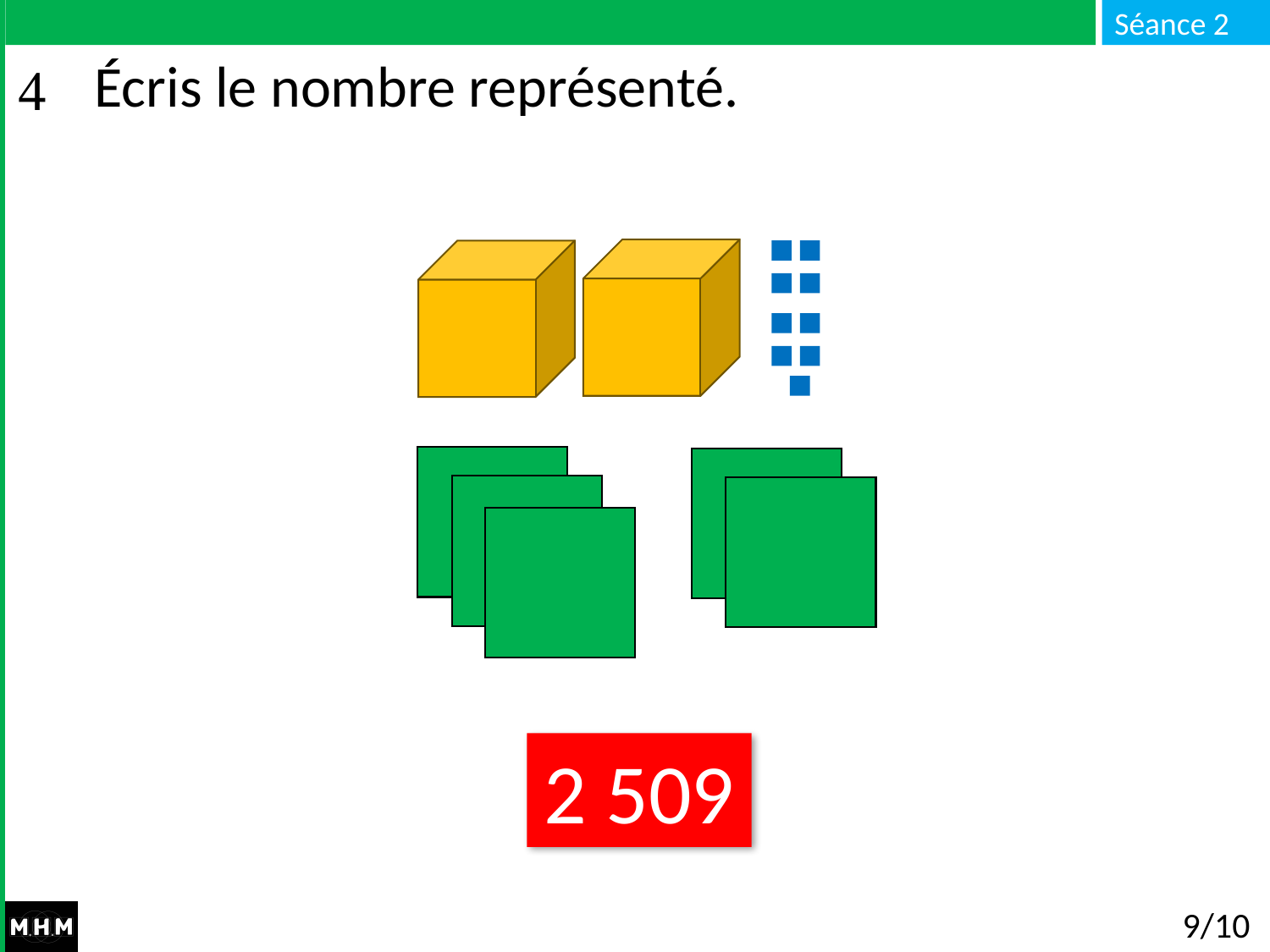

# Écris le nombre représenté.

2 509
9/10